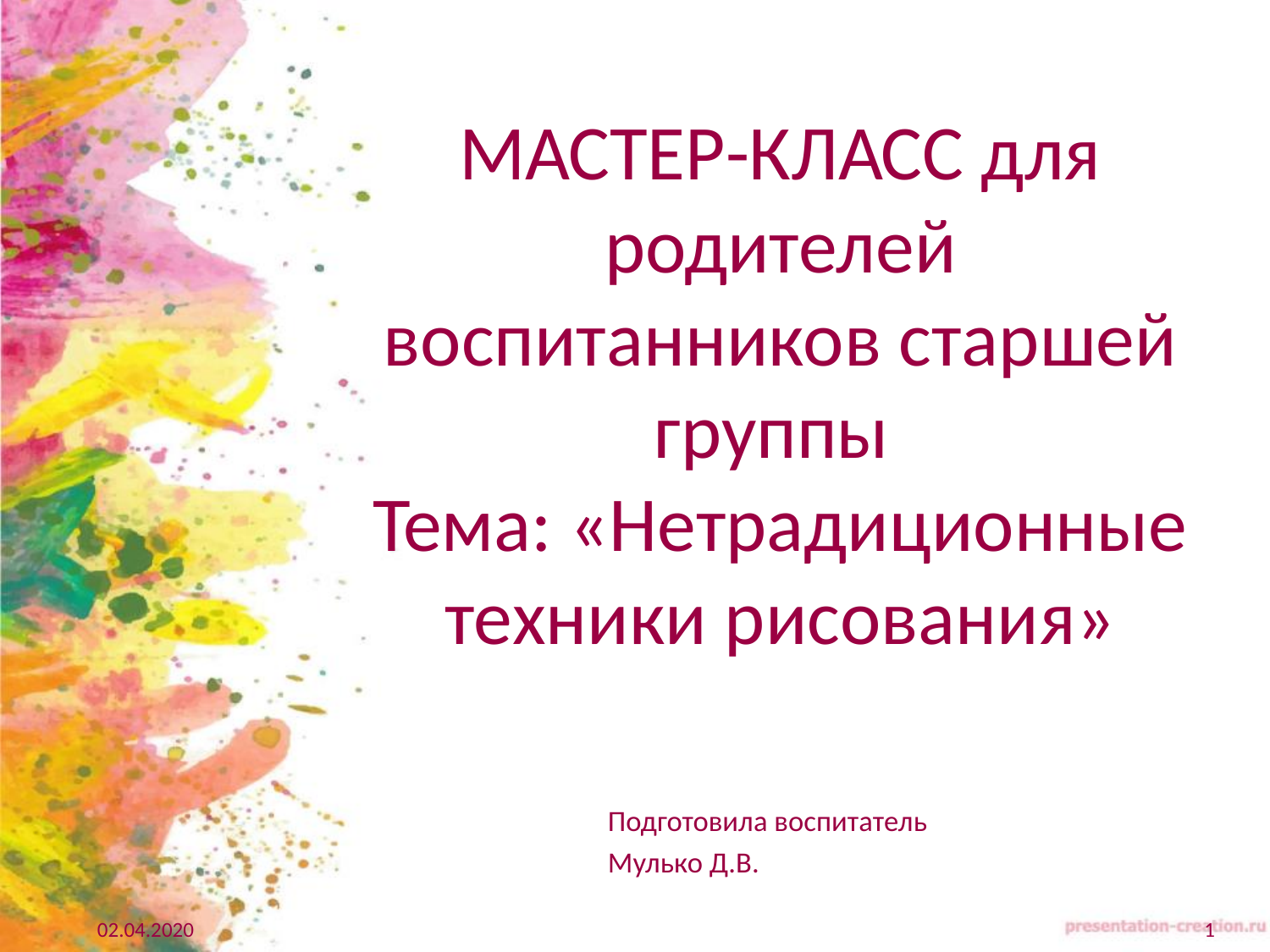

# МАСТЕР-КЛАСС для родителей воспитанников старшей группы Тема: «Нетрадиционные техники рисования»
Подготовила воспитатель
Мулько Д.В.